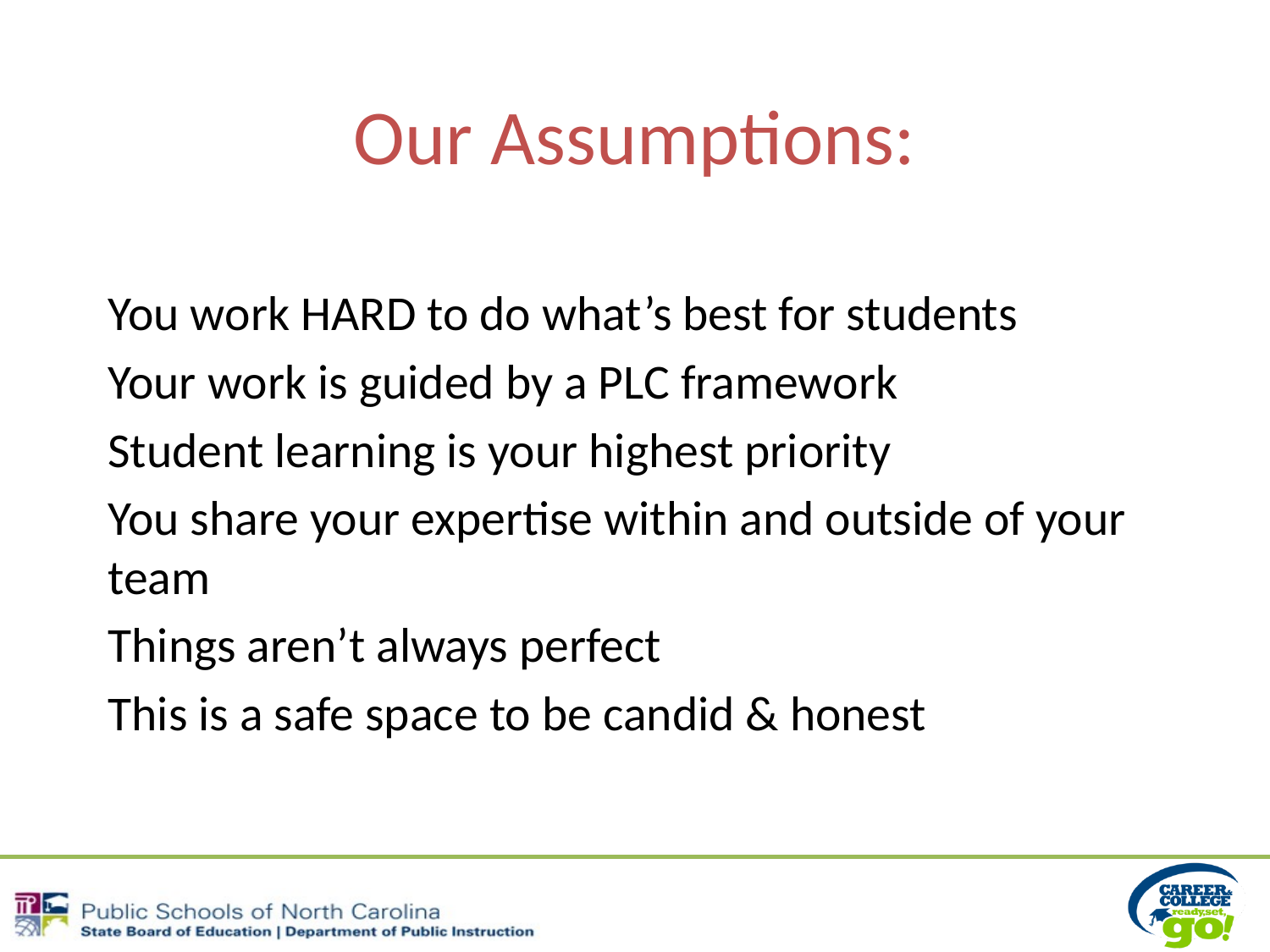

# Our Assumptions:
You work HARD to do what’s best for students
Your work is guided by a PLC framework
Student learning is your highest priority
You share your expertise within and outside of your team
Things aren’t always perfect
This is a safe space to be candid & honest